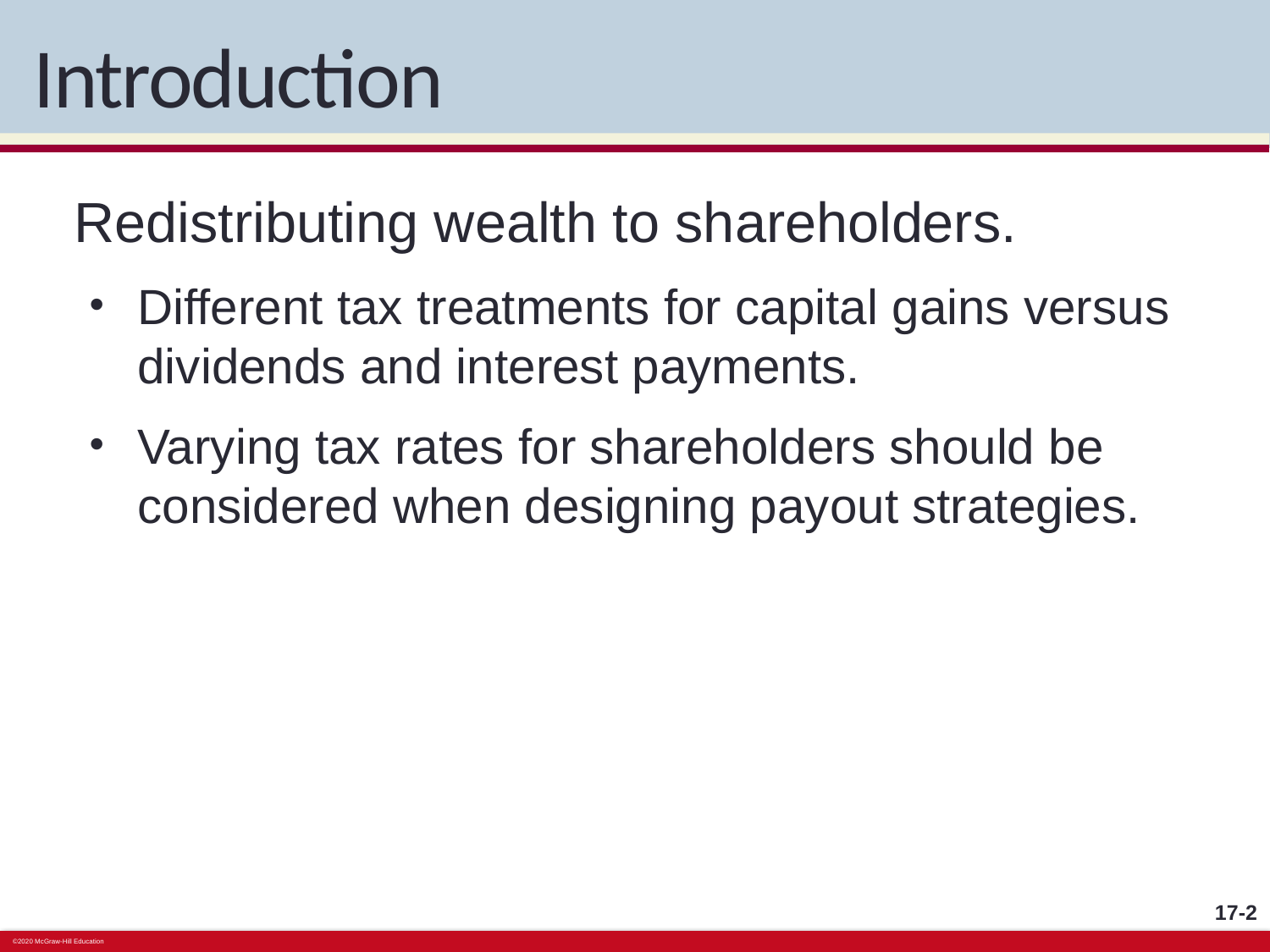

# Introduction
Redistributing wealth to shareholders.
Different tax treatments for capital gains versus dividends and interest payments.
Varying tax rates for shareholders should be considered when designing payout strategies.